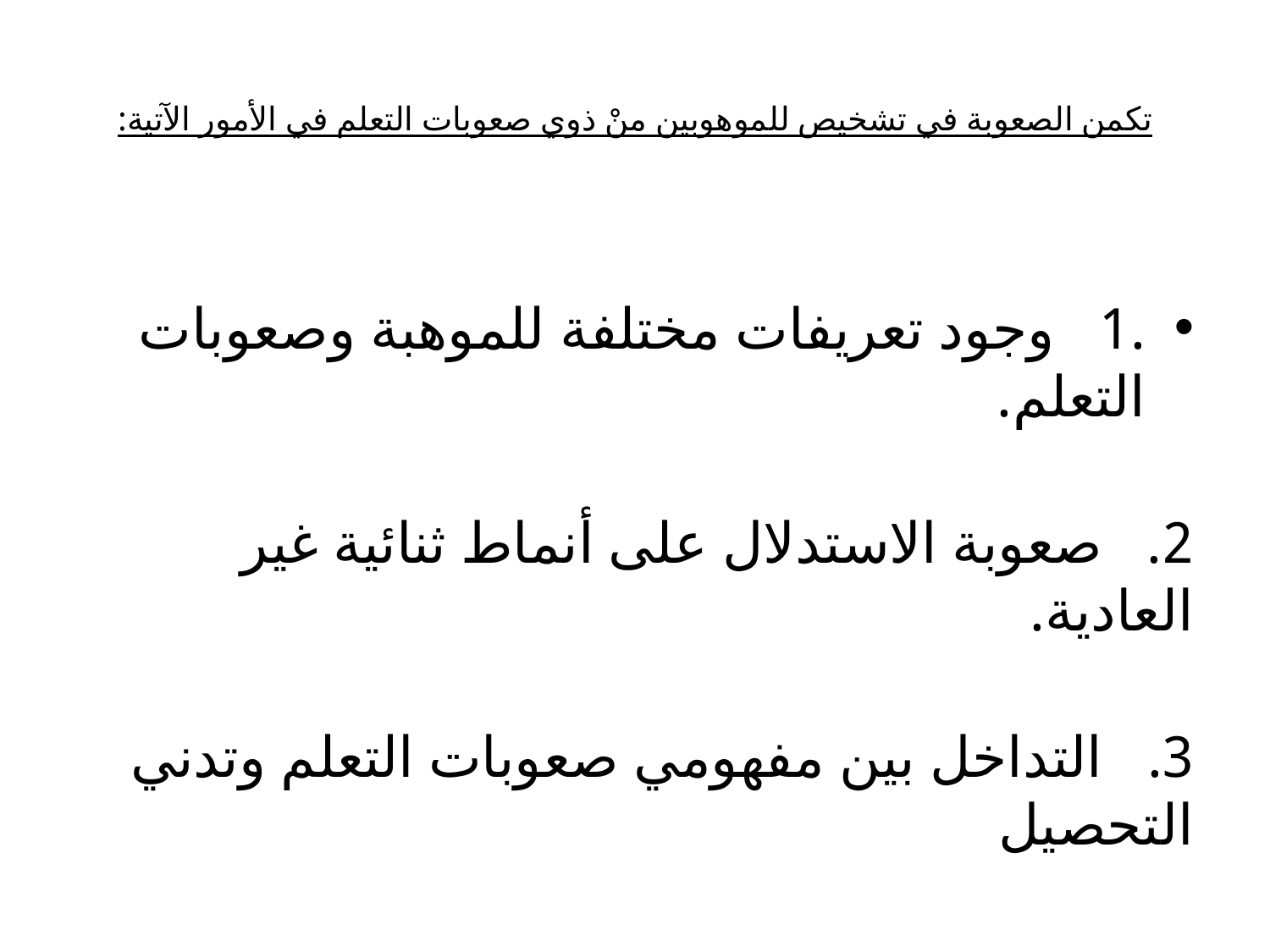

# تكمن الصعوبة في تشخيص للموهوبين منْ ذوي صعوبات التعلم في الأمور الآتية:
.1   وجود تعريفات مختلفة للموهبة وصعوبات التعلم.
2.   صعوبة الاستدلال على أنماط ثنائية غير العادية.
3.   التداخل بين مفهومي صعوبات التعلم وتدني التحصيل